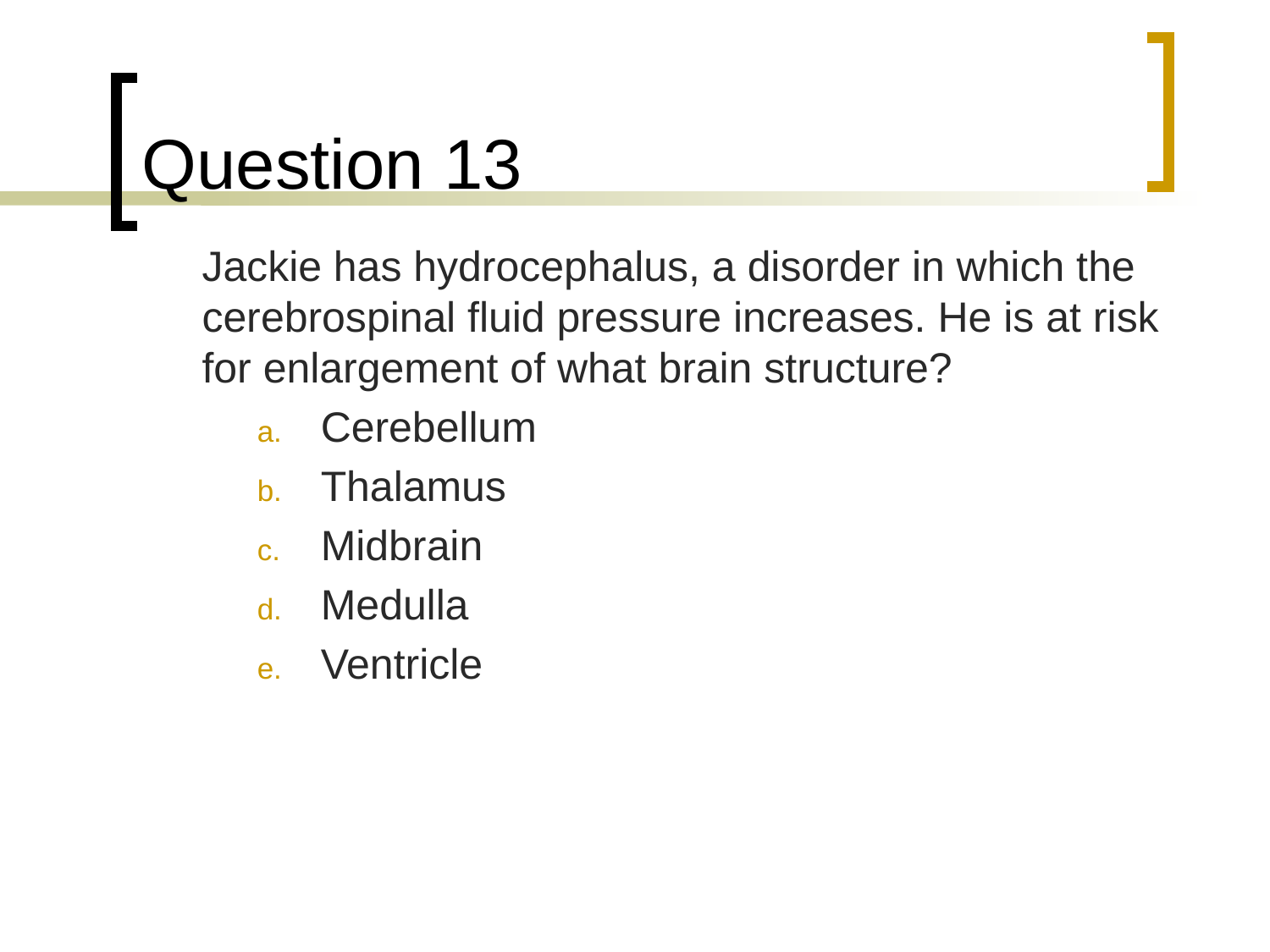

# Question 13
	Jackie has hydrocephalus, a disorder in which the cerebrospinal fluid pressure increases. He is at risk for enlargement of what brain structure?
Cerebellum
Thalamus
Midbrain
Medulla
Ventricle